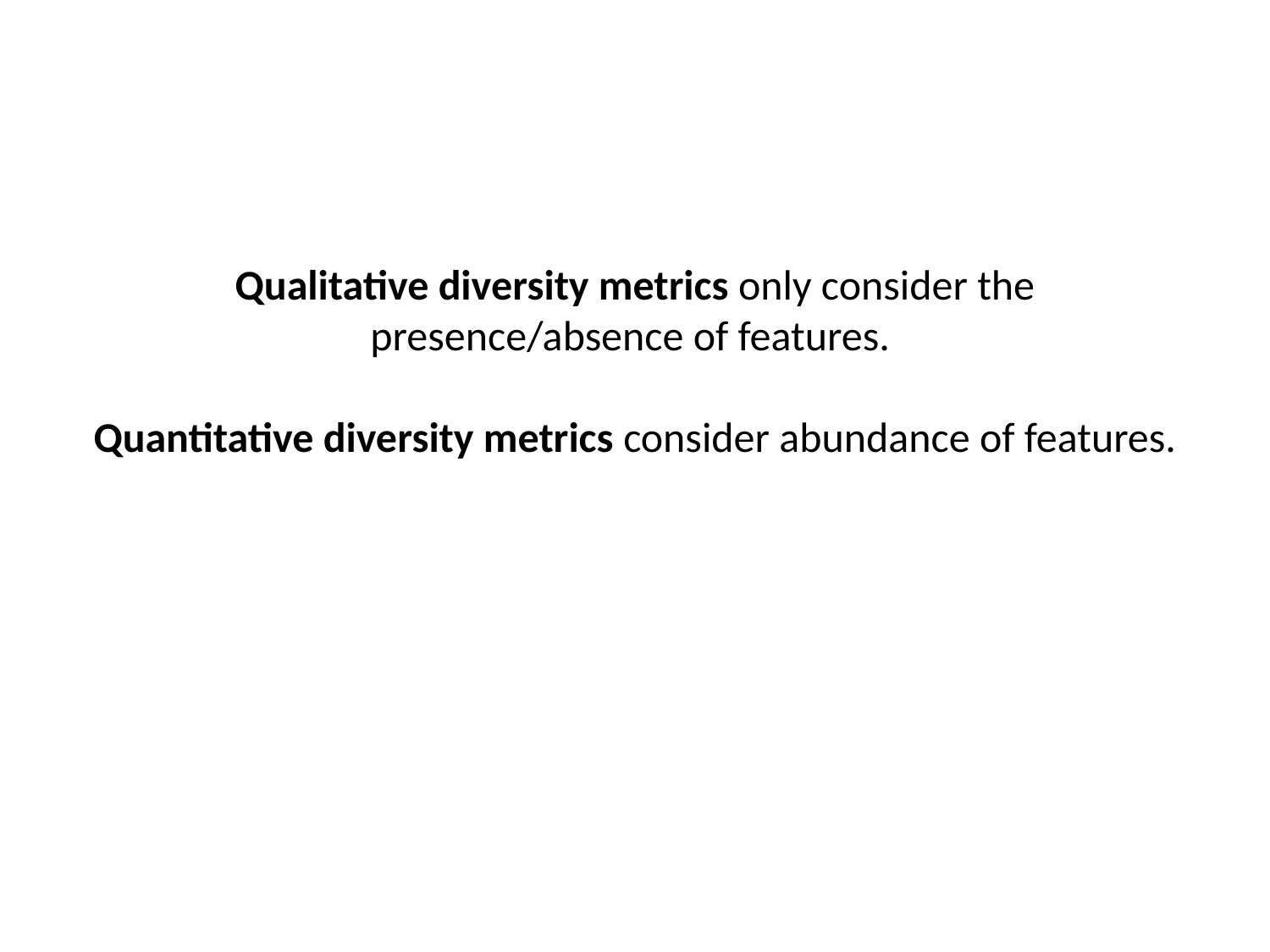

# Qualitative diversity metrics only consider the presence/absence of features.

Quantitative diversity metrics consider abundance of features.